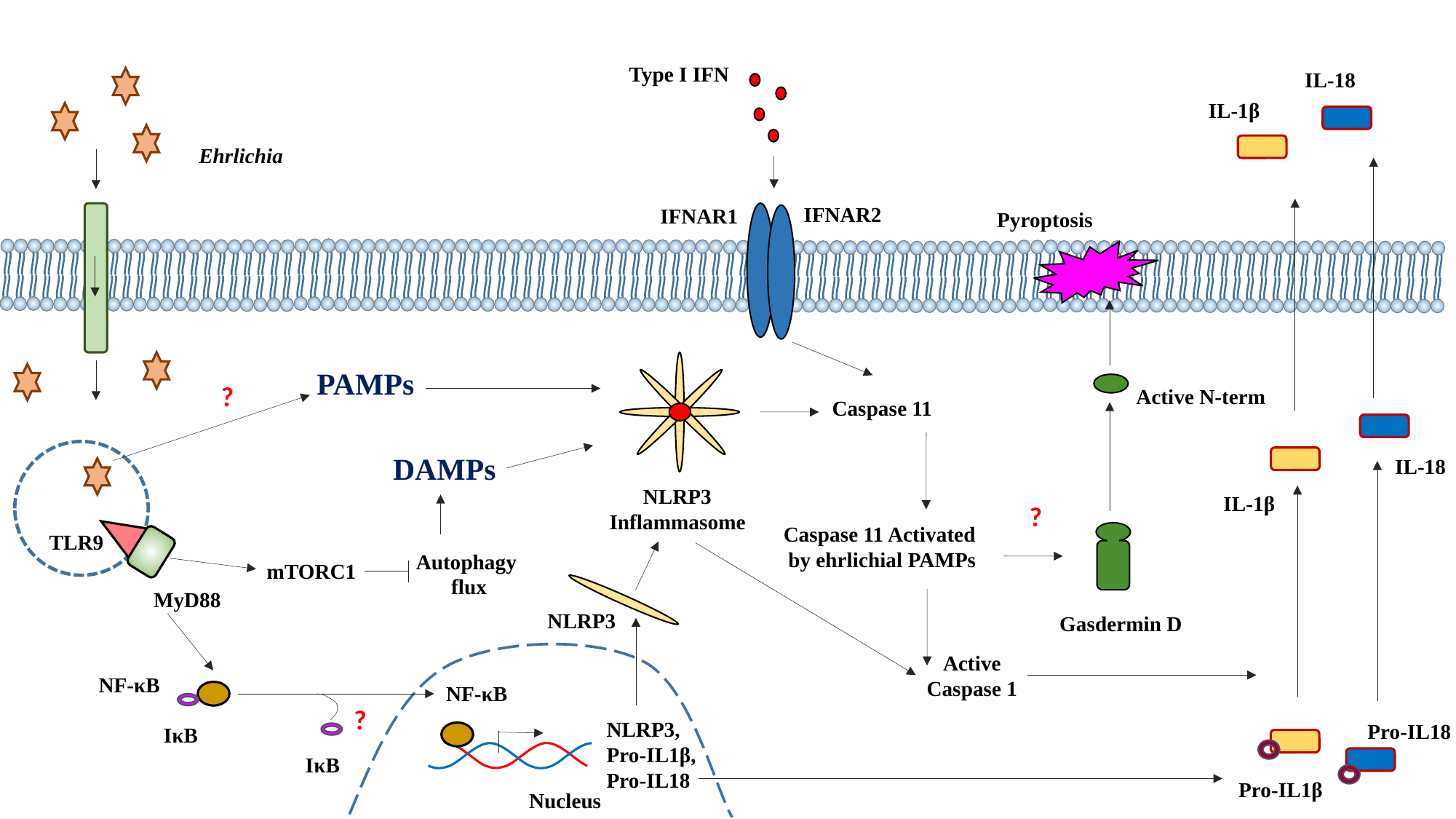

Type I IFN
IL-18

IL-1β

Ehrlichia
IFNAR2
IFNAR1
Pyroptosis

PAMPs

?

Active N-term
Caspase 11

DAMPs
IL-18

NLRP3
Inflammasome
IL-1β
?

Caspase 11 Activated
by ehrlichial PAMPs

TLR9

Autophagy
flux
mTORC1
MyD88
NLRP3
Gasdermin D

Active
Caspase 1
NF-κB
NF-κB

?
NLRP3,
Pro-IL1β,
Pro-IL18
Pro-IL18
IκB

IκB

Pro-IL1β
Nucleus